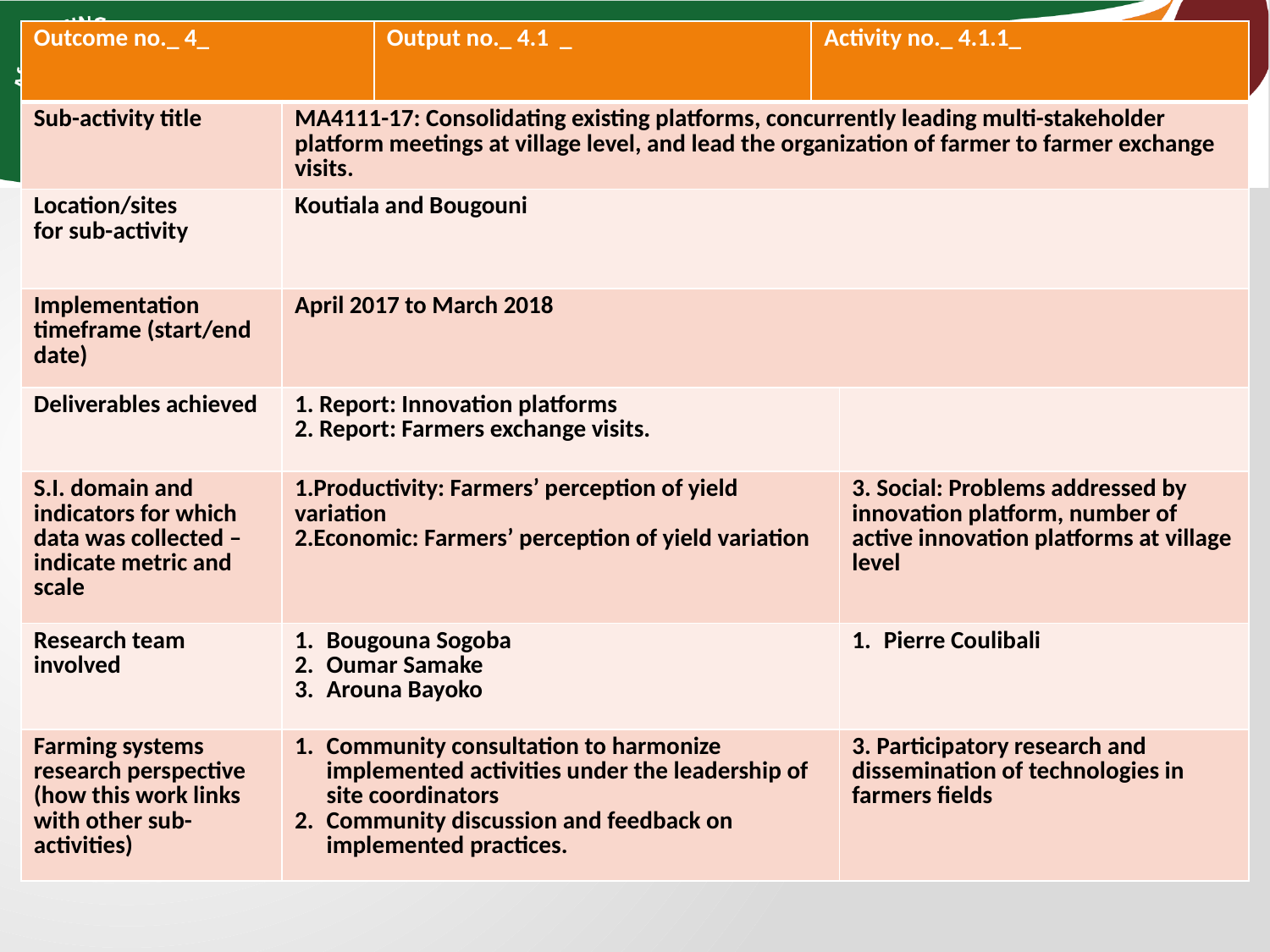

| Outcome no.\_ 4\_ |  | Output no.\_ 4.1 \_ | Activity no.\_ 4.1.1\_ |  |
| --- | --- | --- | --- | --- |
| Sub-activity title | MA4111-17: Consolidating existing platforms, concurrently leading multi-stakeholder platform meetings at village level, and lead the organization of farmer to farmer exchange visits. |  |  |  |
| Location/sites for sub-activity | Koutiala and Bougouni |  |  |  |
| Implementation timeframe (start/end date) | April 2017 to March 2018 |  |  |  |
| Deliverables achieved | 1. Report: Innovation platforms 2. Report: Farmers exchange visits. |  |  |  |
| S.I. domain and indicators for which data was collected – indicate metric and scale | Productivity: Farmers’ perception of yield variation Economic: Farmers’ perception of yield variation |  |  | 3. Social: Problems addressed by innovation platform, number of active innovation platforms at village level |
| Research team involved | Bougouna Sogoba Oumar Samake Arouna Bayoko |  |  | Pierre Coulibali |
| Farming systems research perspective (how this work links with other sub-activities) | Community consultation to harmonize implemented activities under the leadership of site coordinators Community discussion and feedback on implemented practices. |  |  | 3. Participatory research and dissemination of technologies in farmers fields |